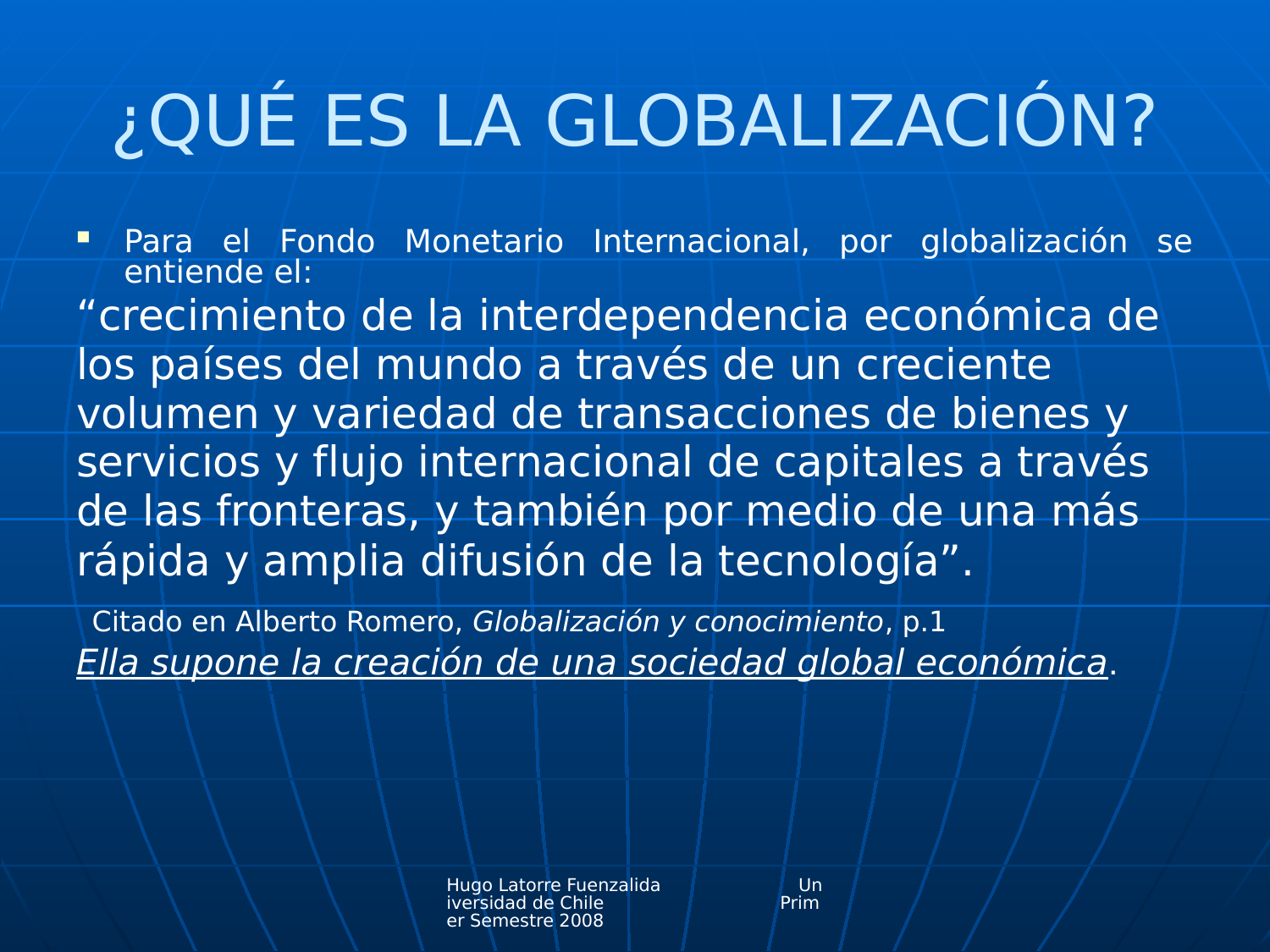

# ¿QUÉ ES LA GLOBALIZACIÓN?
Para el Fondo Monetario Internacional, por globalización se entiende el:
“crecimiento de la interdependencia económica de
los países del mundo a través de un creciente
volumen y variedad de transacciones de bienes y
servicios y flujo internacional de capitales a través
de las fronteras, y también por medio de una más
rápida y amplia difusión de la tecnología”.
 Citado en Alberto Romero, Globalización y conocimiento, p.1
Ella supone la creación de una sociedad global económica.

Hugo Latorre Fuenzalida                         Universidad de Chile                                Primer Semestre 2008